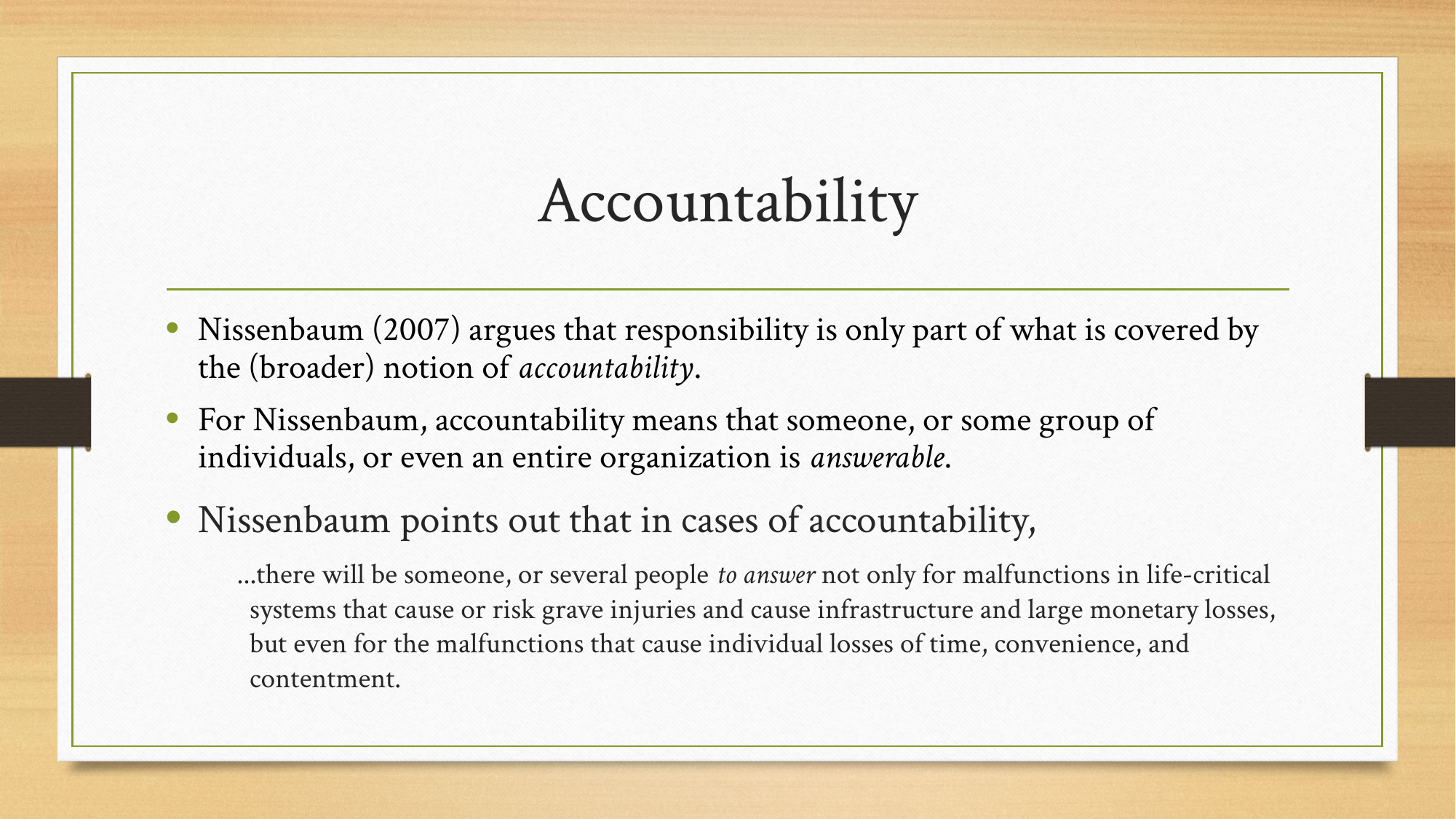

# Accountability
Nissenbaum (2007) argues that responsibility is only part of what is covered by the (broader) notion of accountability.
For Nissenbaum, accountability means that someone, or some group of individuals, or even an entire organization is answerable.
Nissenbaum points out that in cases of accountability,
   ...there will be someone, or several people to answer not only for malfunctions in life-critical systems that cause or risk grave injuries and cause infrastructure and large monetary losses, but even for the malfunctions that cause individual losses of time, convenience, and contentment.